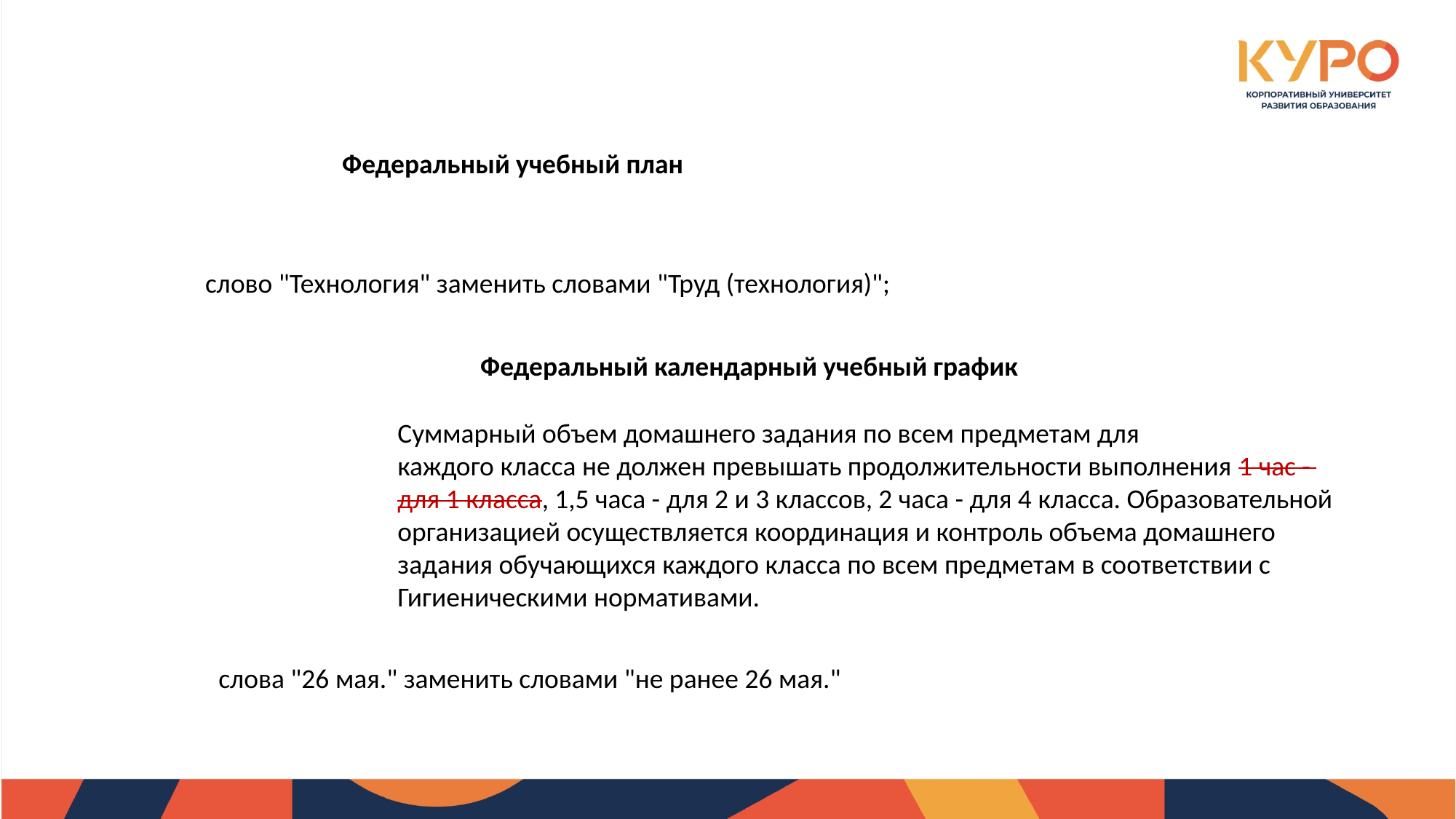

Федеральный учебный план
слово "Технология" заменить словами "Труд (технология)";
Федеральный календарный учебный график
Суммарный объем домашнего задания по всем предметам для
каждого класса не должен превышать продолжительности выполнения 1 час -
для 1 класса, 1,5 часа - для 2 и 3 классов, 2 часа - для 4 класса. Образовательной
организацией осуществляется координация и контроль объема домашнего
задания обучающихся каждого класса по всем предметам в соответствии с
Гигиеническими нормативами.
слова "26 мая." заменить словами "не ранее 26 мая."